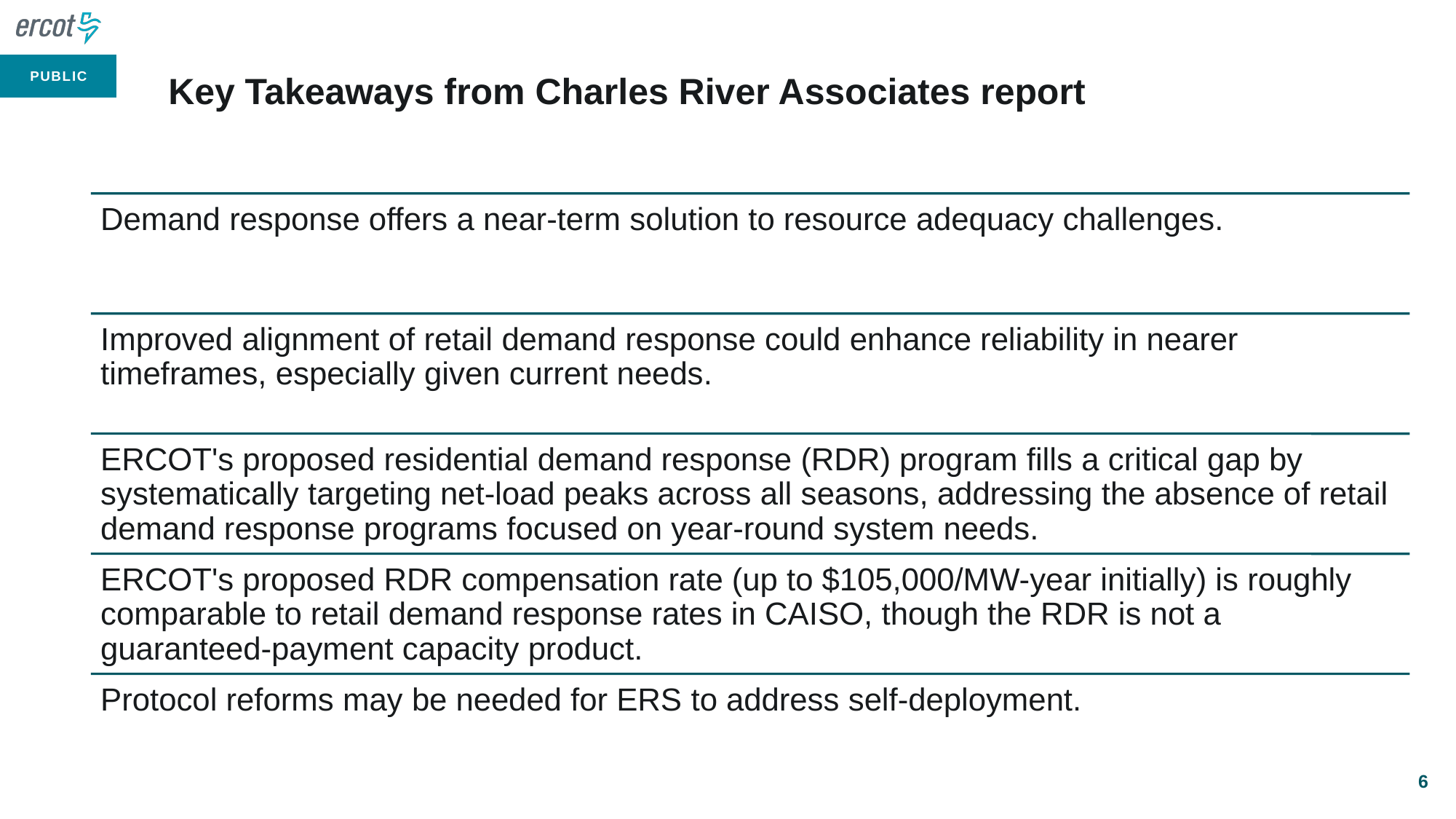

# Key Takeaways from Charles River Associates report
Demand response offers a near-term solution to resource adequacy challenges.
Improved alignment of retail demand response could enhance reliability in nearer timeframes, especially given current needs.
ERCOT's proposed residential demand response (RDR) program fills a critical gap by systematically targeting net-load peaks across all seasons, addressing the absence of retail demand response programs focused on year-round system needs.
ERCOT's proposed RDR compensation rate (up to $105,000/MW-year initially) is roughly comparable to retail demand response rates in CAISO, though the RDR is not a guaranteed-payment capacity product.
Protocol reforms may be needed for ERS to address self-deployment.
6